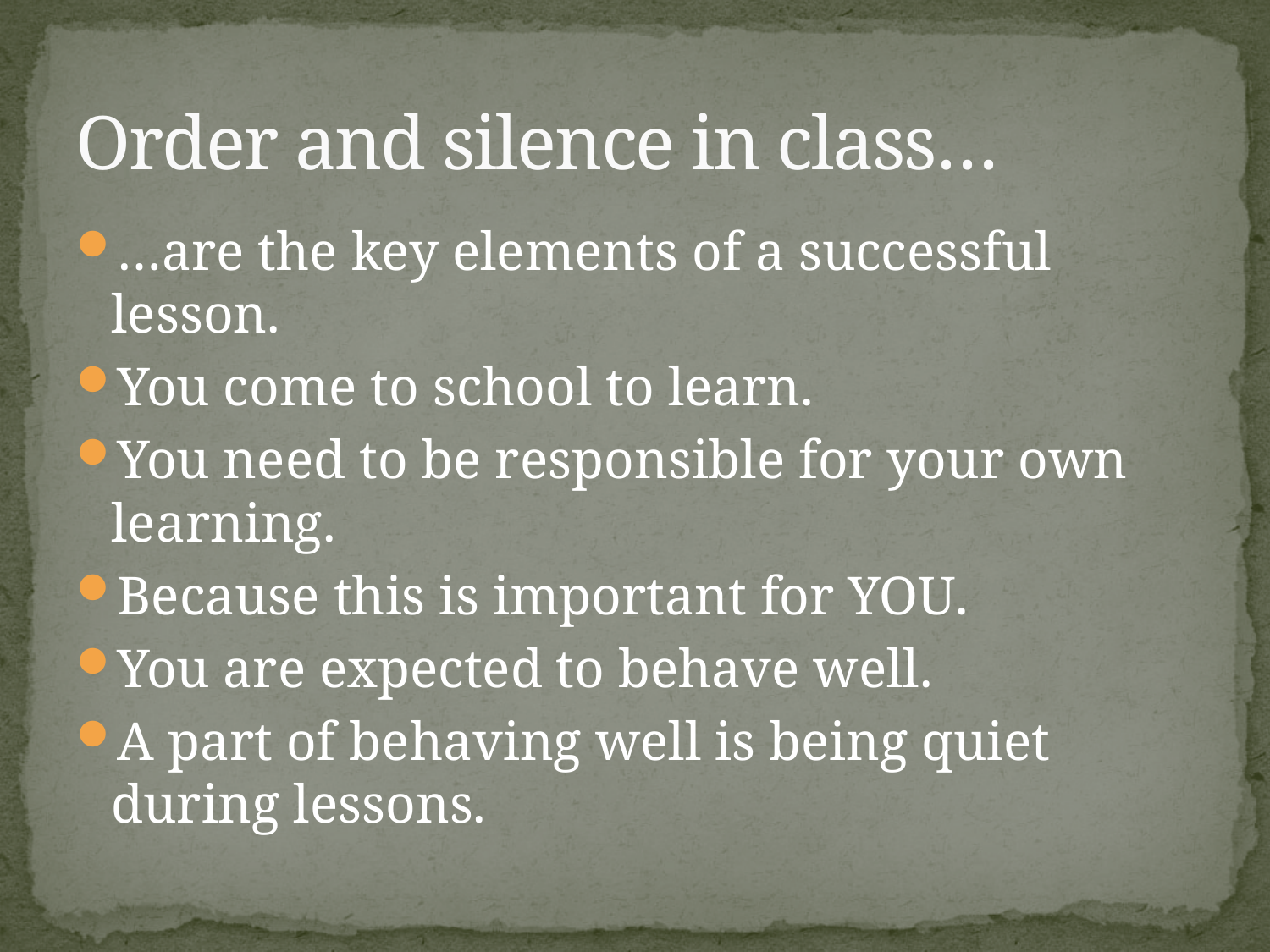

# Order and silence in class…
…are the key elements of a successful lesson.
You come to school to learn.
You need to be responsible for your own learning.
Because this is important for YOU.
You are expected to behave well.
A part of behaving well is being quiet during lessons.